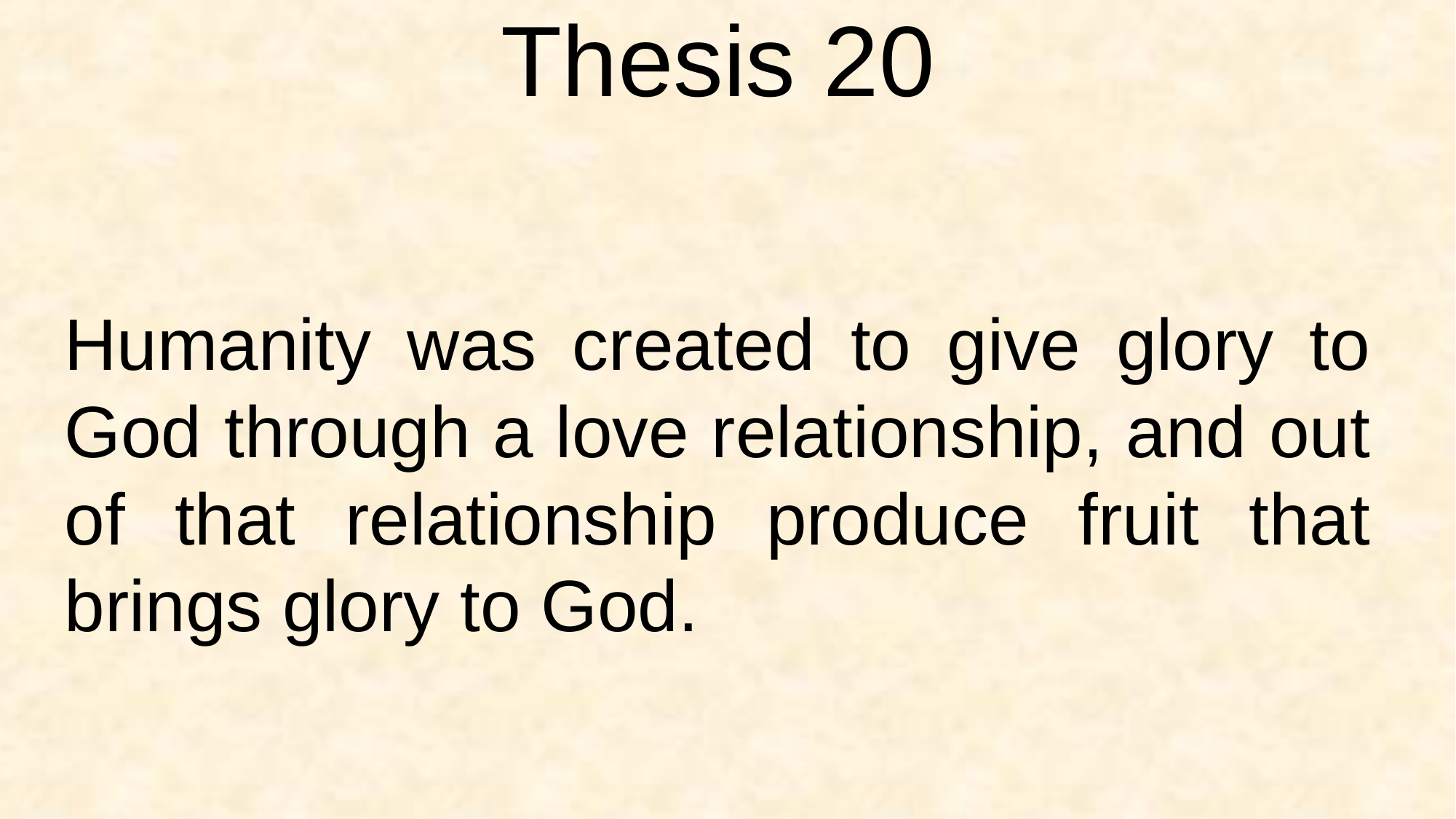

Thesis 20

Humanity was created to give glory to God through a love relationship, and out of that relationship produce fruit that brings glory to God.